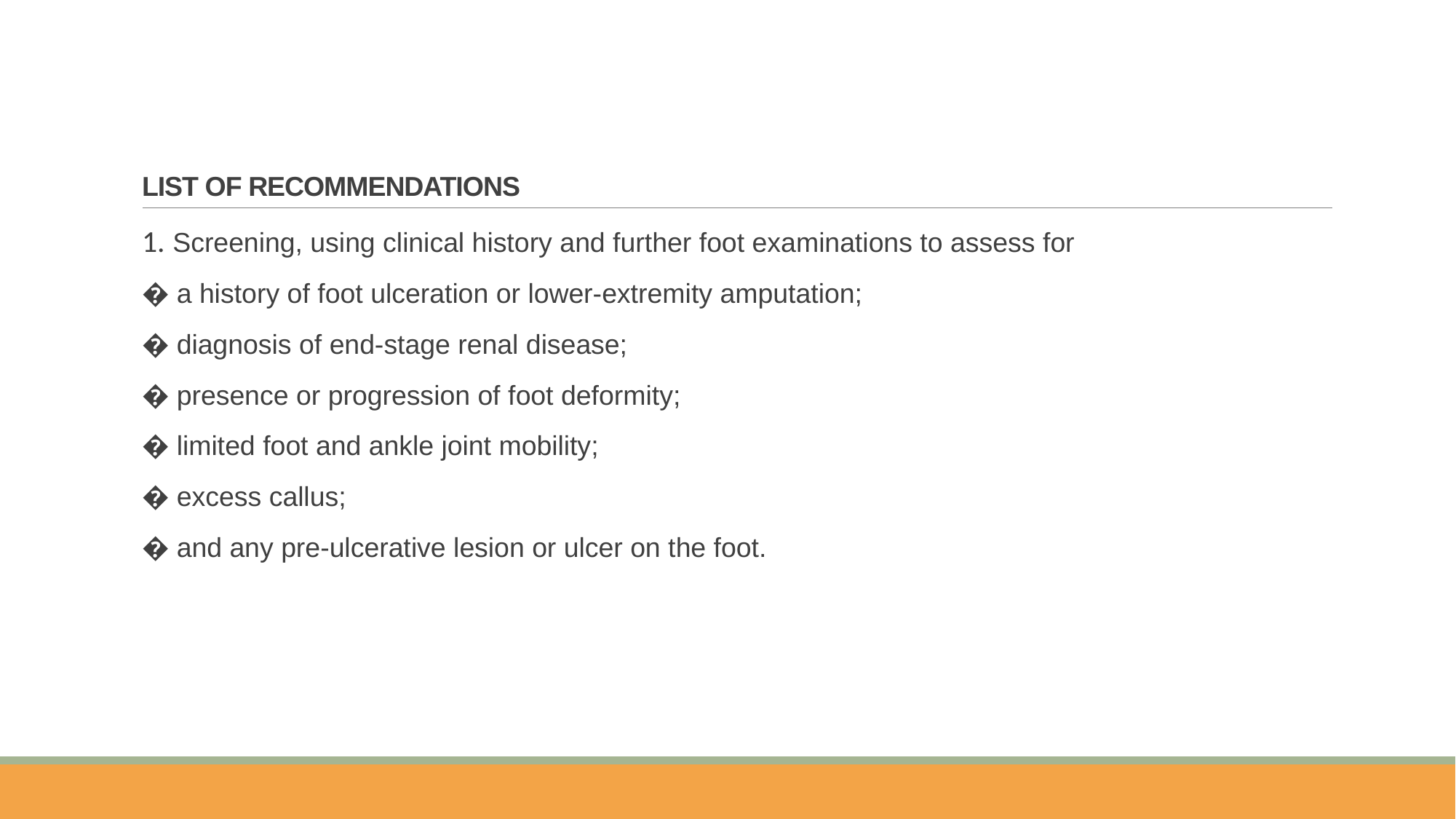

# LIST OF RECOMMENDATIONS
1. Screening, using clinical history and further foot examinations to assess for
� a history of foot ulceration or lower‐extremity amputation;
� diagnosis of end‐stage renal disease;
� presence or progression of foot deformity;
� limited foot and ankle joint mobility;
� excess callus;
� and any pre‐ulcerative lesion or ulcer on the foot.